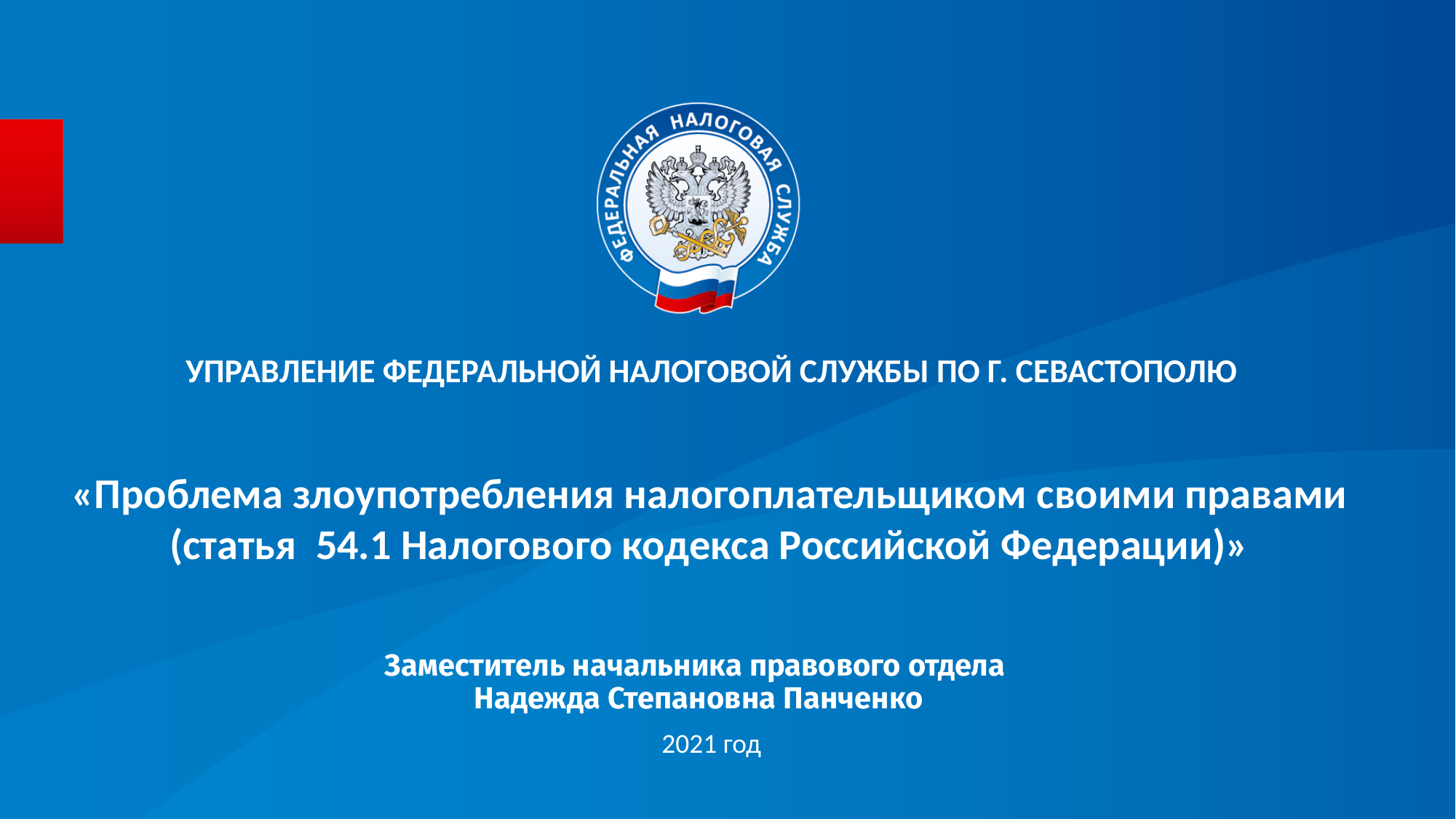

УПРАВЛЕНИЕ ФЕДЕРАЛЬНОЙ НАЛОГОВОЙ СЛУЖБЫ ПО Г. СЕВАСТОПОЛЮ
# «Проблема злоупотребления налогоплательщиком своими правами  (статья  54.1 Налогового кодекса Российской Федерации)»
Заместитель начальника правового отдела
Надежда Степановна Панченко
2021 год